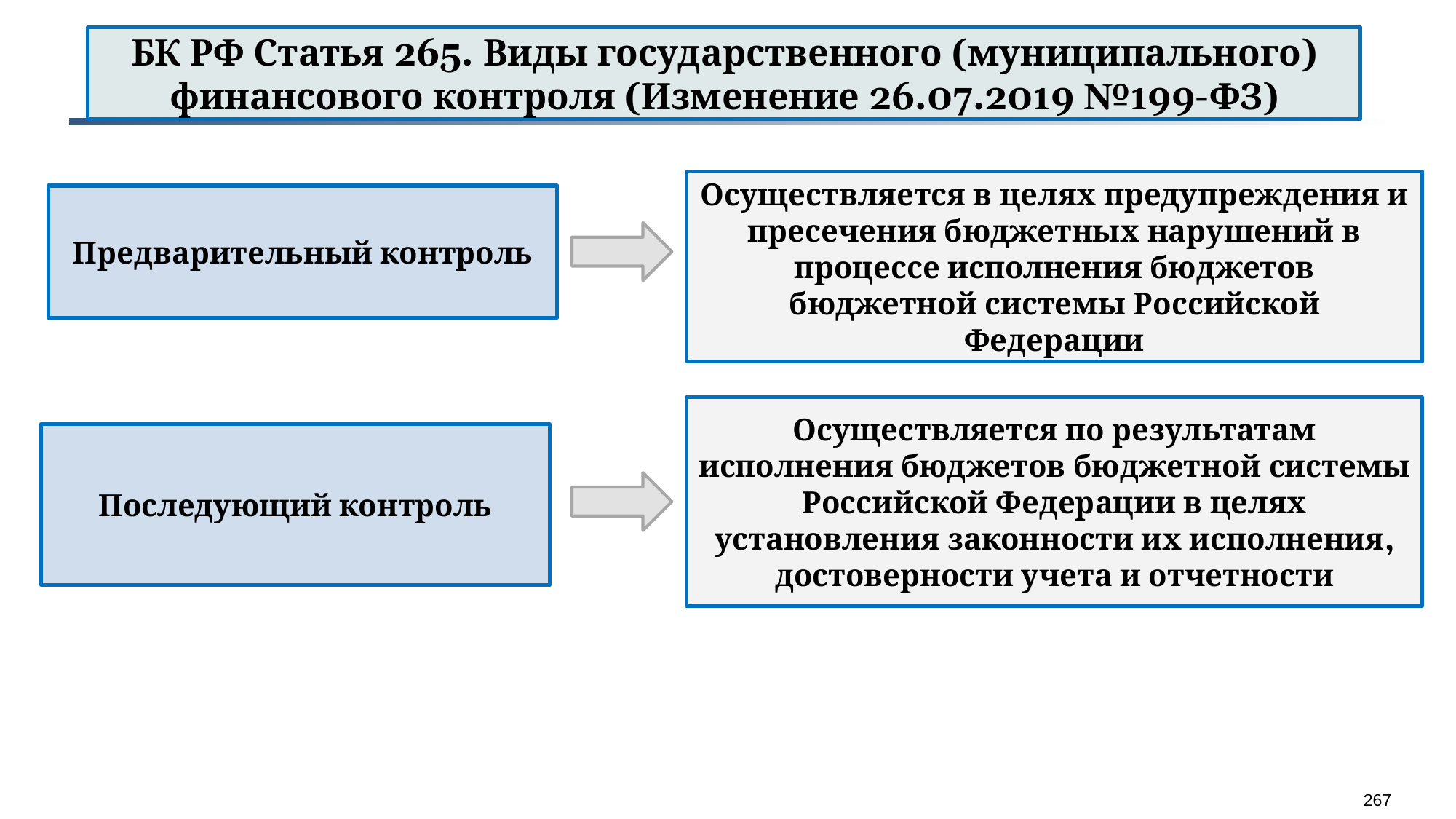

БК РФ Статья 265. Виды государственного (муниципального) финансового контроля (Изменение 26.07.2019 №199-ФЗ)
Осуществляется в целях предупреждения и пресечения бюджетных нарушений в процессе исполнения бюджетов бюджетной системы Российской Федерации
Предварительный контроль

Осуществляется по результатам исполнения бюджетов бюджетной системы Российской Федерации в целях установления законности их исполнения, достоверности учета и отчетности
Последующий контроль